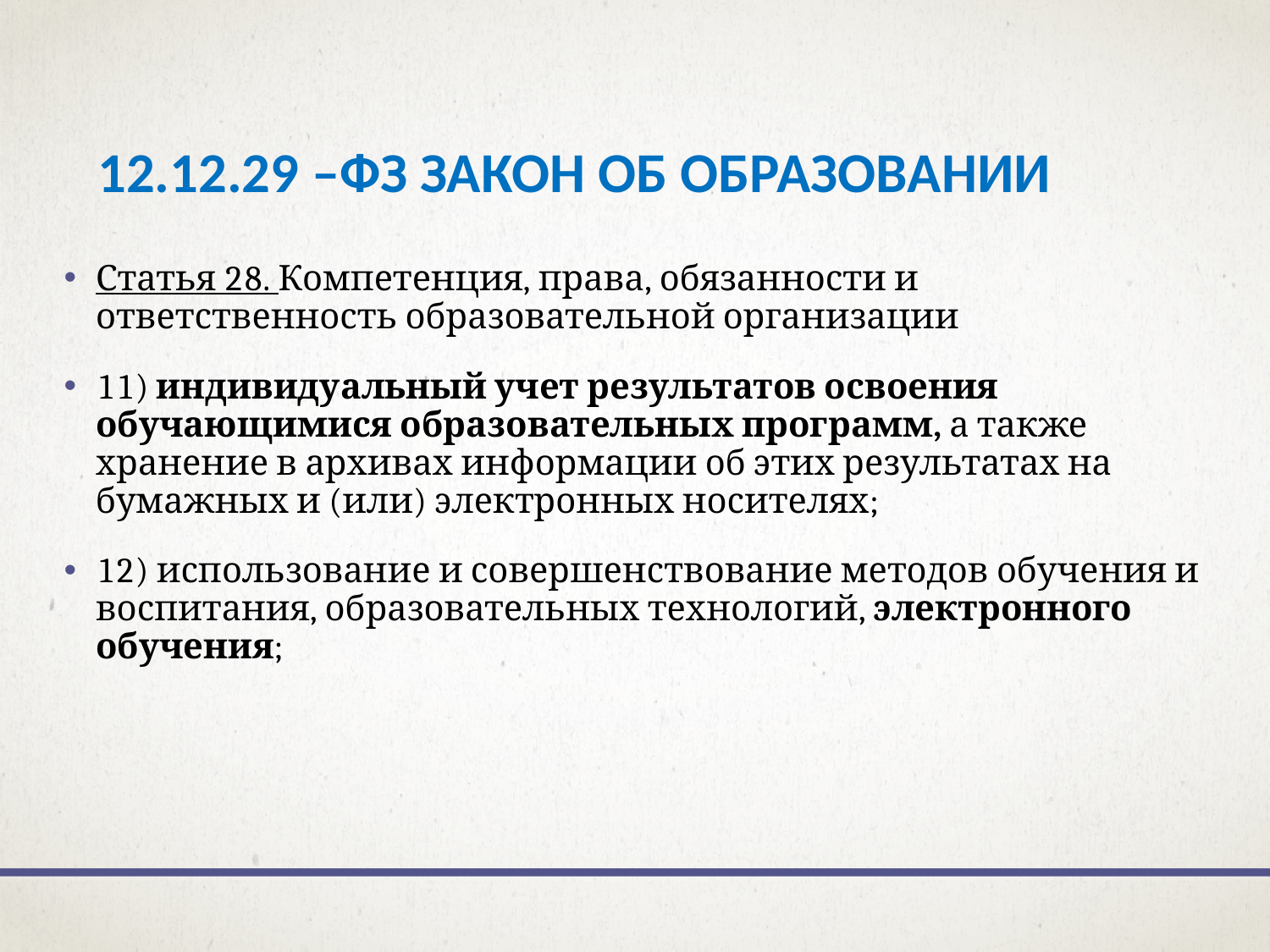

# 12.12.29 –ФЗ Закон об образовании
Статья 28. Компетенция, права, обязанности и ответственность образовательной организации
11) индивидуальный учет результатов освоения обучающимися образовательных программ, а также хранение в архивах информации об этих результатах на бумажных и (или) электронных носителях;
12) использование и совершенствование методов обучения и воспитания, образовательных технологий, электронного обучения;